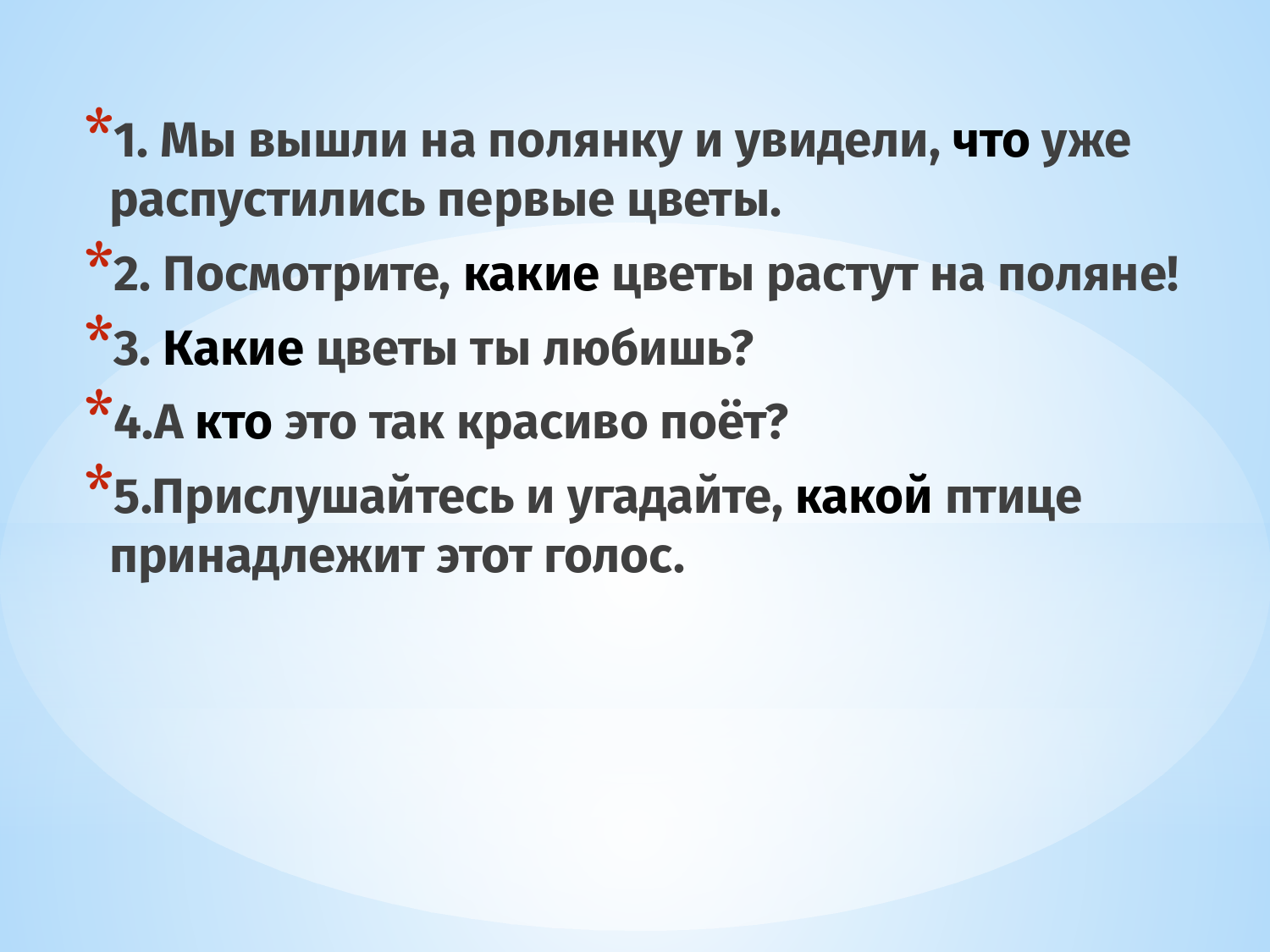

1. Мы вышли на полянку и увидели, что уже распустились первые цветы.
2. Посмотрите, какие цветы растут на поляне!
3. Какие цветы ты любишь?
4.А кто это так красиво поёт?
5.Прислушайтесь и угадайте, какой птице принадлежит этот голос.

#